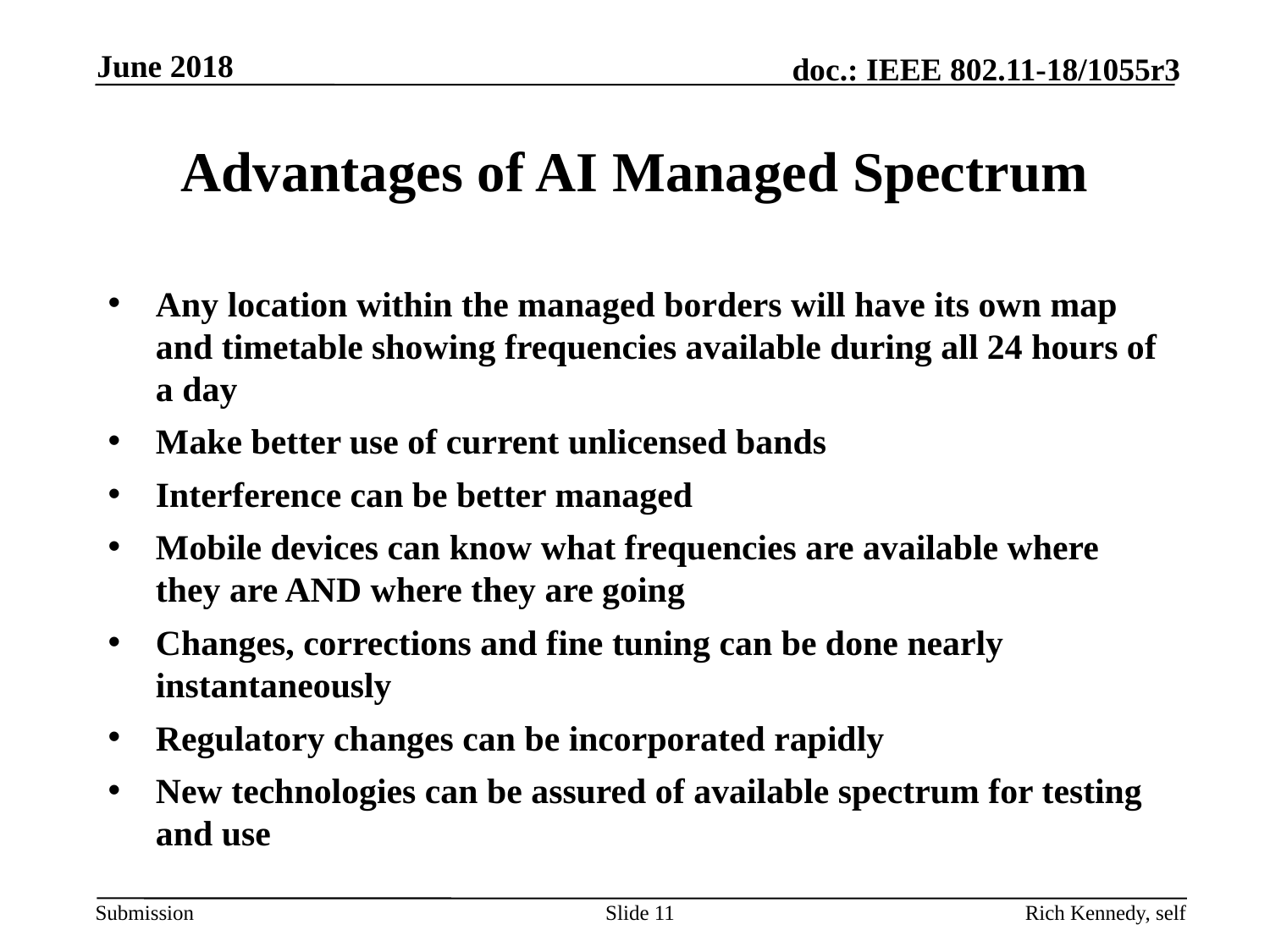

June 2018
# Advantages of AI Managed Spectrum
Any location within the managed borders will have its own map and timetable showing frequencies available during all 24 hours of a day
Make better use of current unlicensed bands
Interference can be better managed
Mobile devices can know what frequencies are available where they are AND where they are going
Changes, corrections and fine tuning can be done nearly instantaneously
Regulatory changes can be incorporated rapidly
New technologies can be assured of available spectrum for testing and use
Slide 11
Rich Kennedy, self